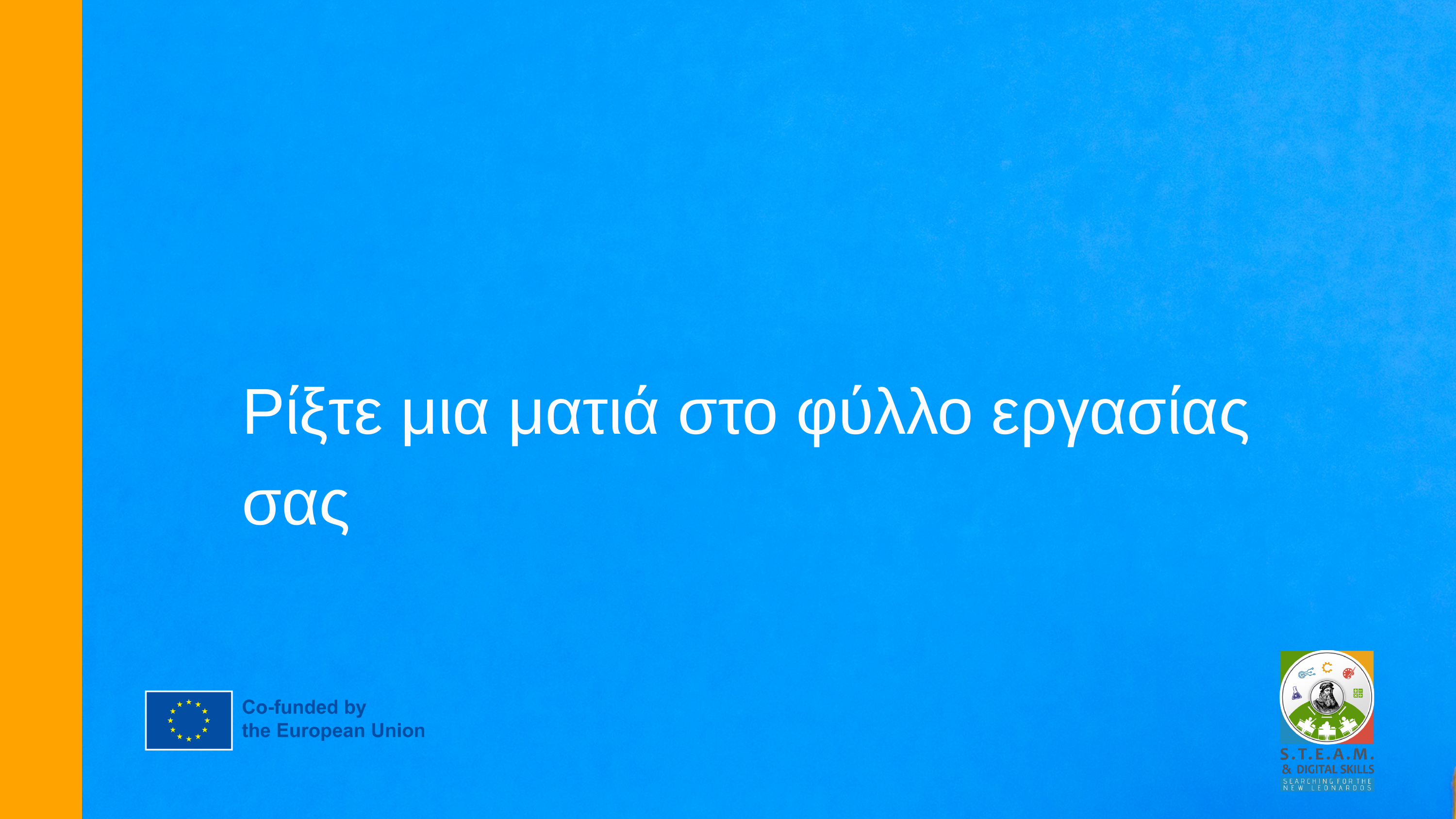

Ρίξτε μια ματιά στο φύλλο εργασίας σας